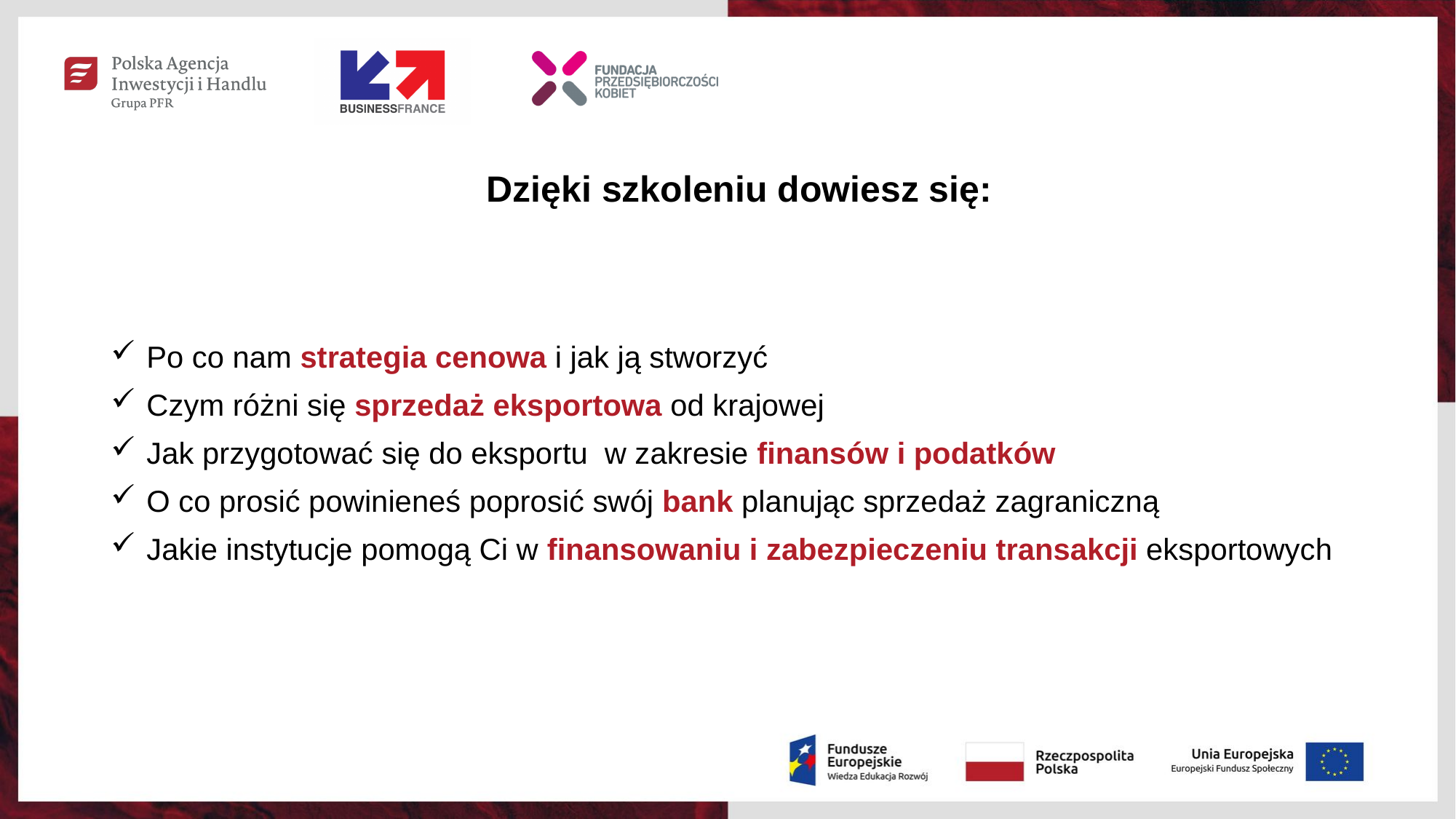

# Dzięki szkoleniu dowiesz się:

 Po co nam strategia cenowa i jak ją stworzyć
 Czym różni się sprzedaż eksportowa od krajowej
 Jak przygotować się do eksportu  w zakresie finansów i podatków
 O co prosić powinieneś poprosić swój bank planując sprzedaż zagraniczną
 Jakie instytucje pomogą Ci w finansowaniu i zabezpieczeniu transakcji eksportowych